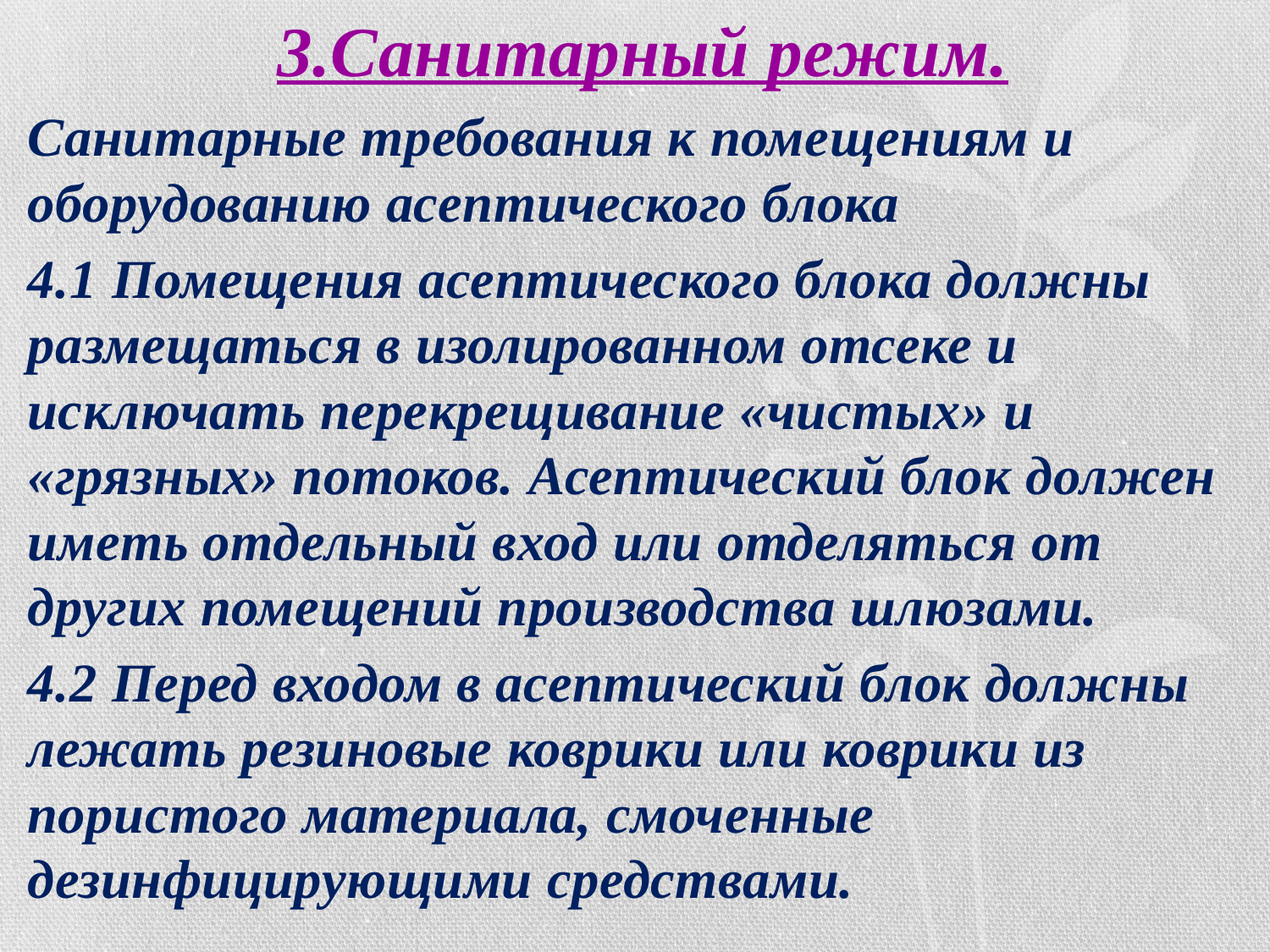

3.Санитарный режим.
Санитарные требования к помещениям и оборудованию асептического блока
4.1 Помещения асептического блока должны размещаться в изолированном отсеке и исключать перекрещивание «чистых» и «грязных» потоков. Асептический блок должен иметь отдельный вход или отделяться от других помещений производства шлюзами.
4.2 Перед входом в асептический блок должны лежать резиновые коврики или коврики из пористого материала, смоченные дезинфицирующими средствами.